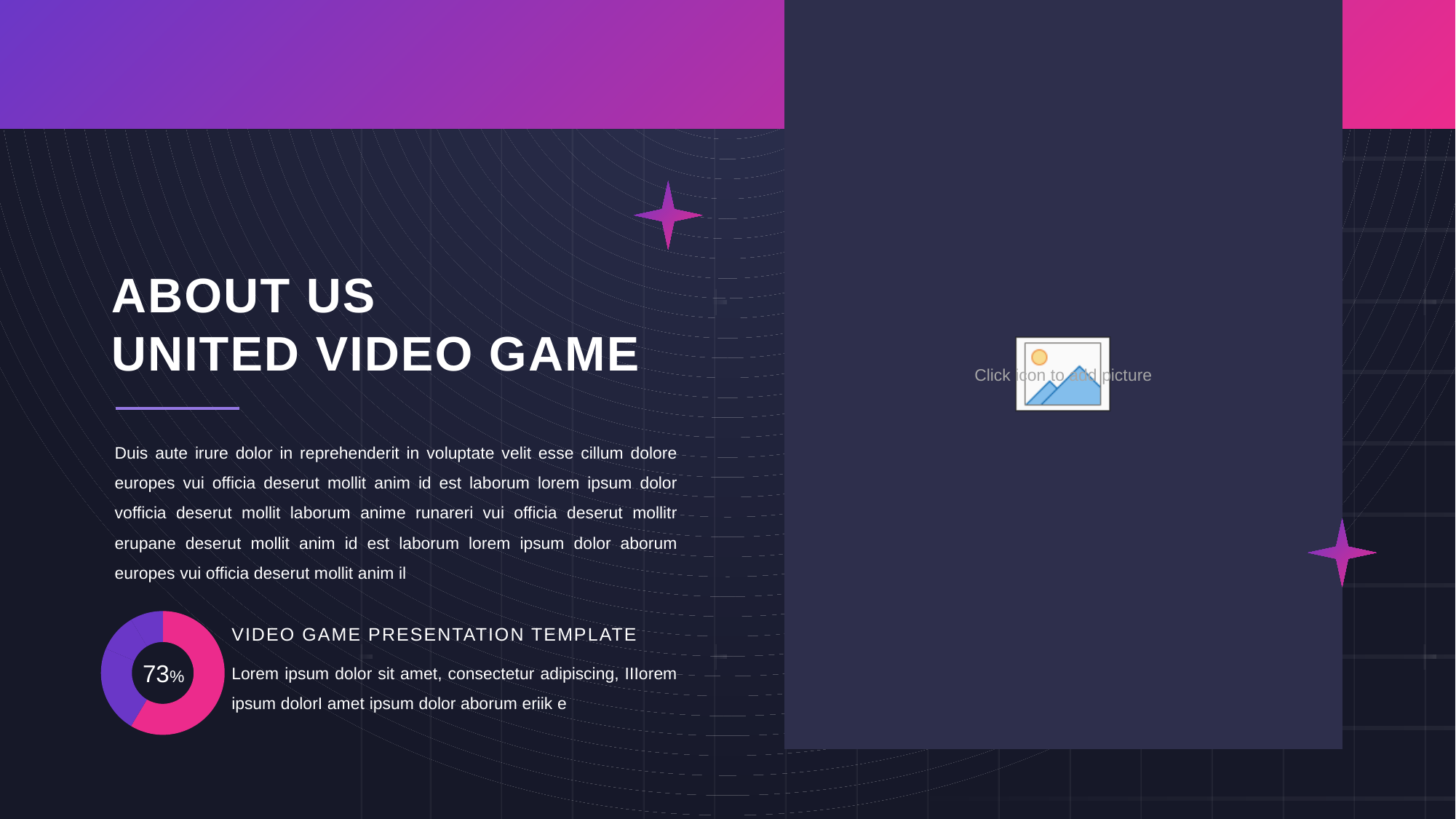

ABOUT US
UNITED VIDEO GAME
Duis aute irure dolor in reprehenderit in voluptate velit esse cillum dolore europes vui officia deserut mollit anim id est laborum lorem ipsum dolor vofficia deserut mollit laborum anime runareri vui officia deserut mollitr erupane deserut mollit anim id est laborum lorem ipsum dolor aborum europes vui officia deserut mollit anim il

### Chart

| Category | Sales |
|---|---|
| 1st Qtr | 8.2 |
| 2nd Qtr | 3.2 |
| 3rd Qtr | 1.4 |
| 4th Qtr | 1.2 |
VIDEO GAME PRESENTATION TEMPLATE
Lorem ipsum dolor sit amet, consectetur adipiscing, IIIorem ipsum dolorI amet ipsum dolor aborum eriik e
73%